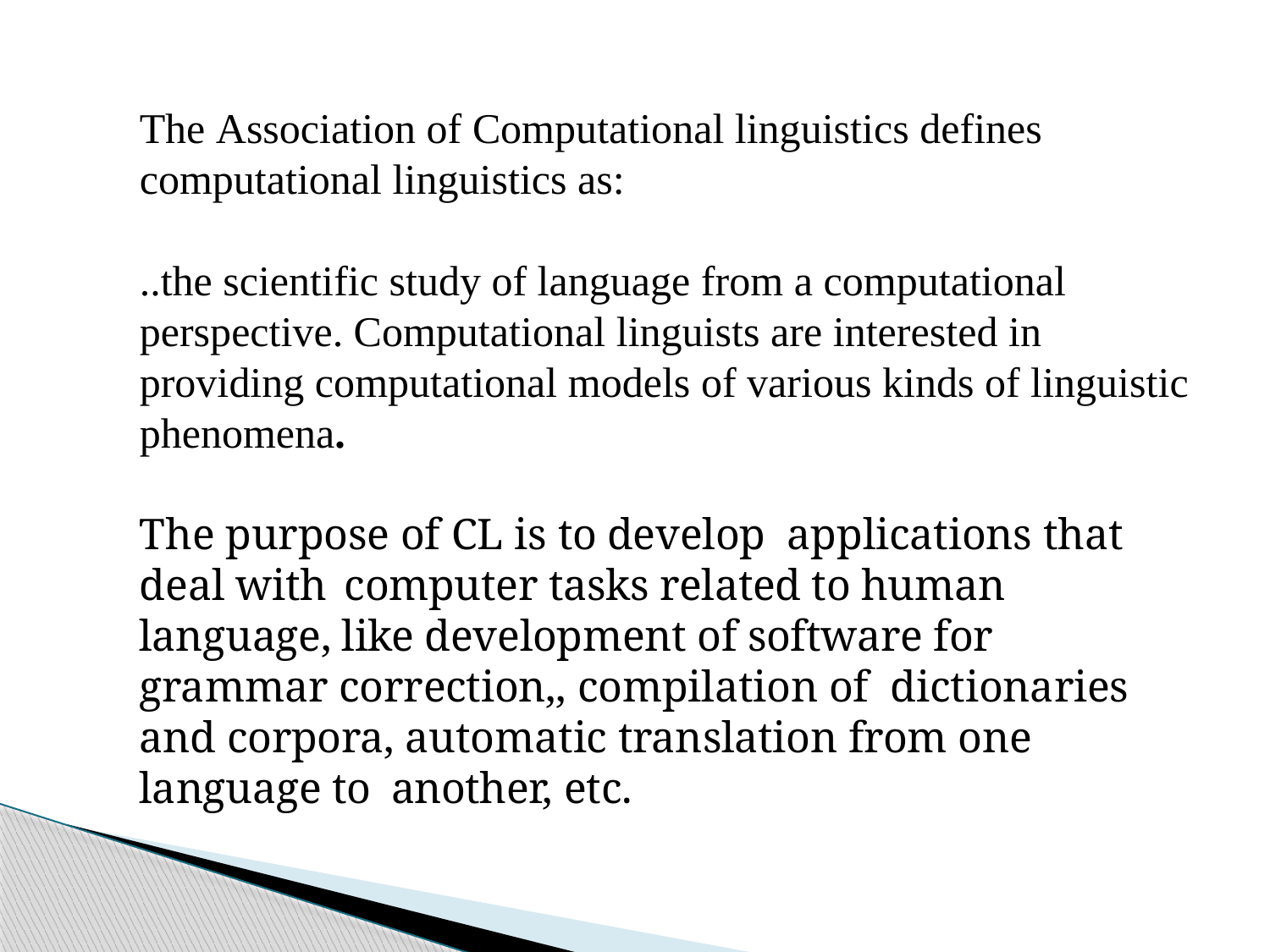

The Association of Computational linguistics defines computational linguistics as:

..the scientific study of language from a computational perspective. Computational linguists are interested in providing computational models of various kinds of linguistic phenomena.

The purpose of CL is to develop  applications that deal with computer tasks related to human language, like development of software for  grammar correction,, compilation of  dictionaries and corpora, automatic translation from one language to  another, etc.